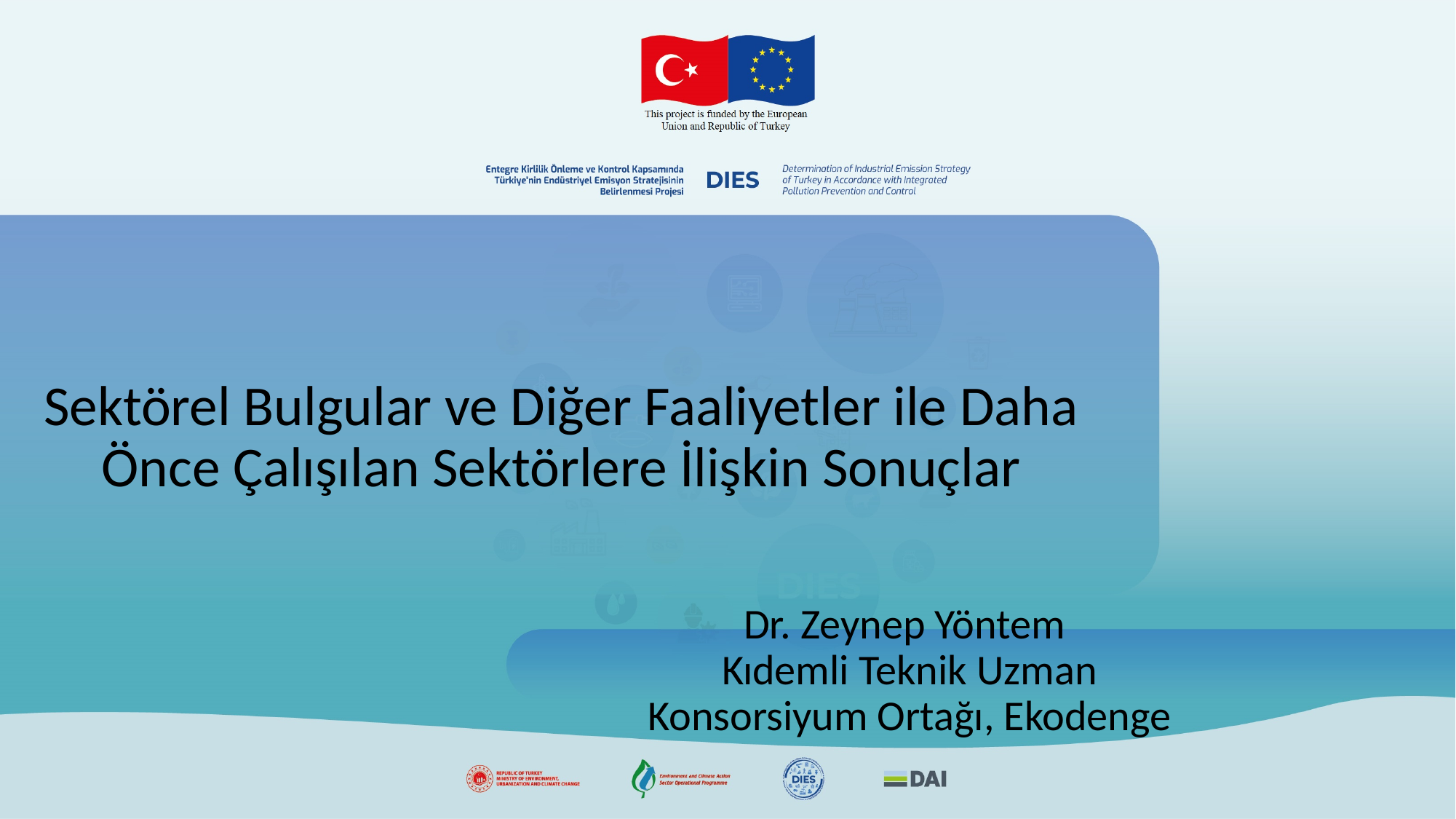

Sektörel Bulgular ve Diğer Faaliyetler ile Daha Önce Çalışılan Sektörlere İlişkin Sonuçlar
# Dr. Zeynep Yöntem Kıdemli Teknik Uzman Konsorsiyum Ortağı, Ekodenge​